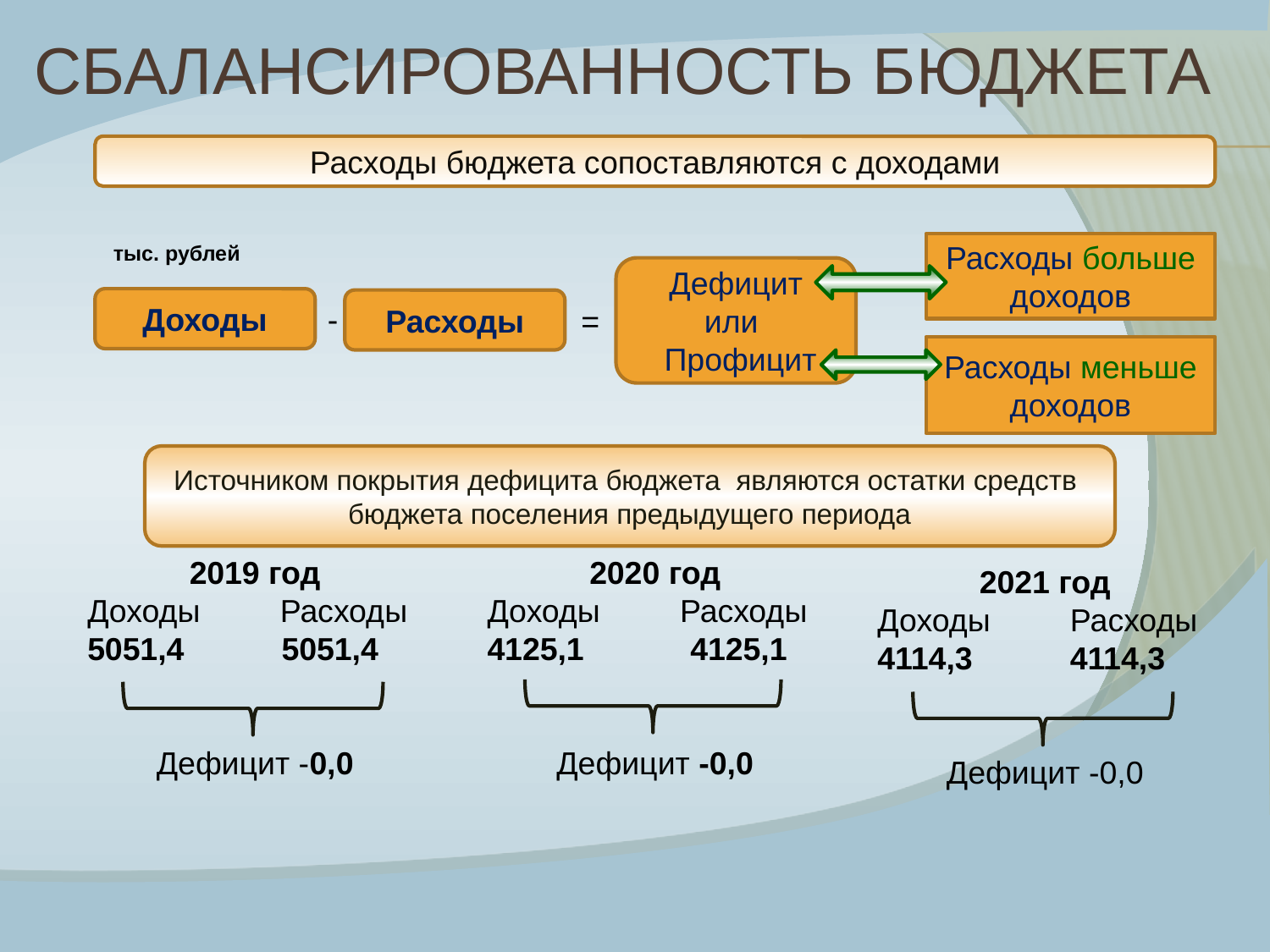

# Сбалансированность бюджета
Расходы бюджета сопоставляются с доходами
тыс. рублей
Расходы больше доходов
Дефицит
или
 Профицит

Доходы
Расходы
-
=
Расходы меньше доходов

Источником покрытия дефицита бюджета  являются остатки средств  бюджета поселения предыдущего периода
2019 год
Доходы         Расходы
5051,4           5051,4

Дефицит -0,0

2020 год
Доходы         Расходы
4125,1            4125,1

Дефицит -0,0

2021 год
Доходы         Расходы
4114,3           4114,3

Дефицит -0,0